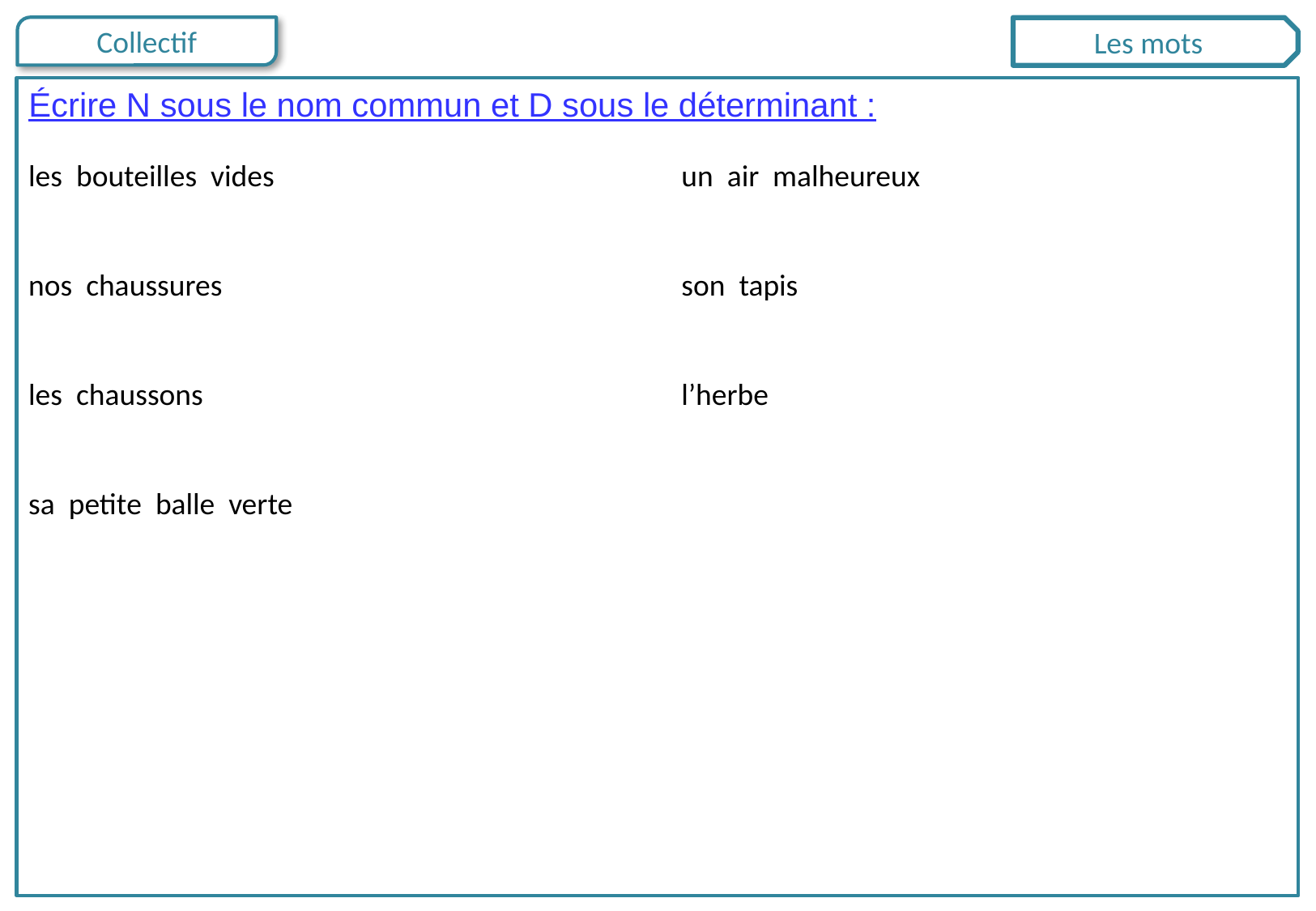

Les mots
Écrire N sous le nom commun et D sous le déterminant :
les  bouteilles  vides
nos  chaussures
les  chaussons
sa  petite  balle  verte
un  air  malheureux
son  tapis
l’herbe